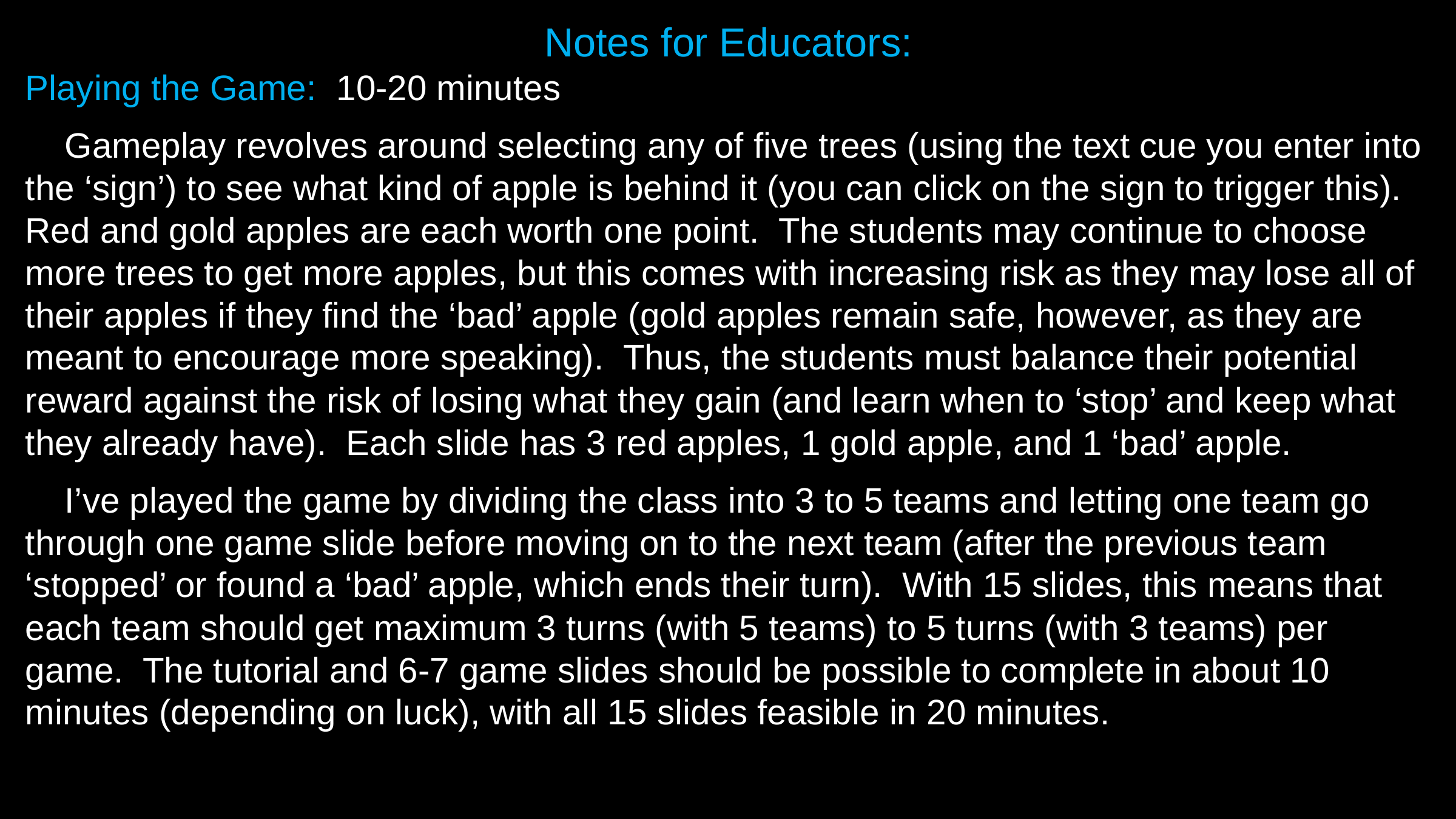

Notes for Educators:
Playing the Game:  10-20 minutes
    Gameplay revolves around selecting any of five trees (using the text cue you enter into the ‘sign’) to see what kind of apple is behind it (you can click on the sign to trigger this).  Red and gold apples are each worth one point.  The students may continue to choose more trees to get more apples, but this comes with increasing risk as they may lose all of their apples if they find the ‘bad’ apple (gold apples remain safe, however, as they are meant to encourage more speaking).  Thus, the students must balance their potential reward against the risk of losing what they gain (and learn when to ‘stop’ and keep what they already have).  Each slide has 3 red apples, 1 gold apple, and 1 ‘bad’ apple.
    I’ve played the game by dividing the class into 3 to 5 teams and letting one team go through one game slide before moving on to the next team (after the previous team ‘stopped’ or found a ‘bad’ apple, which ends their turn).  With 15 slides, this means that each team should get maximum 3 turns (with 5 teams) to 5 turns (with 3 teams) per game.  The tutorial and 6-7 game slides should be possible to complete in about 10 minutes (depending on luck), with all 15 slides feasible in 20 minutes.